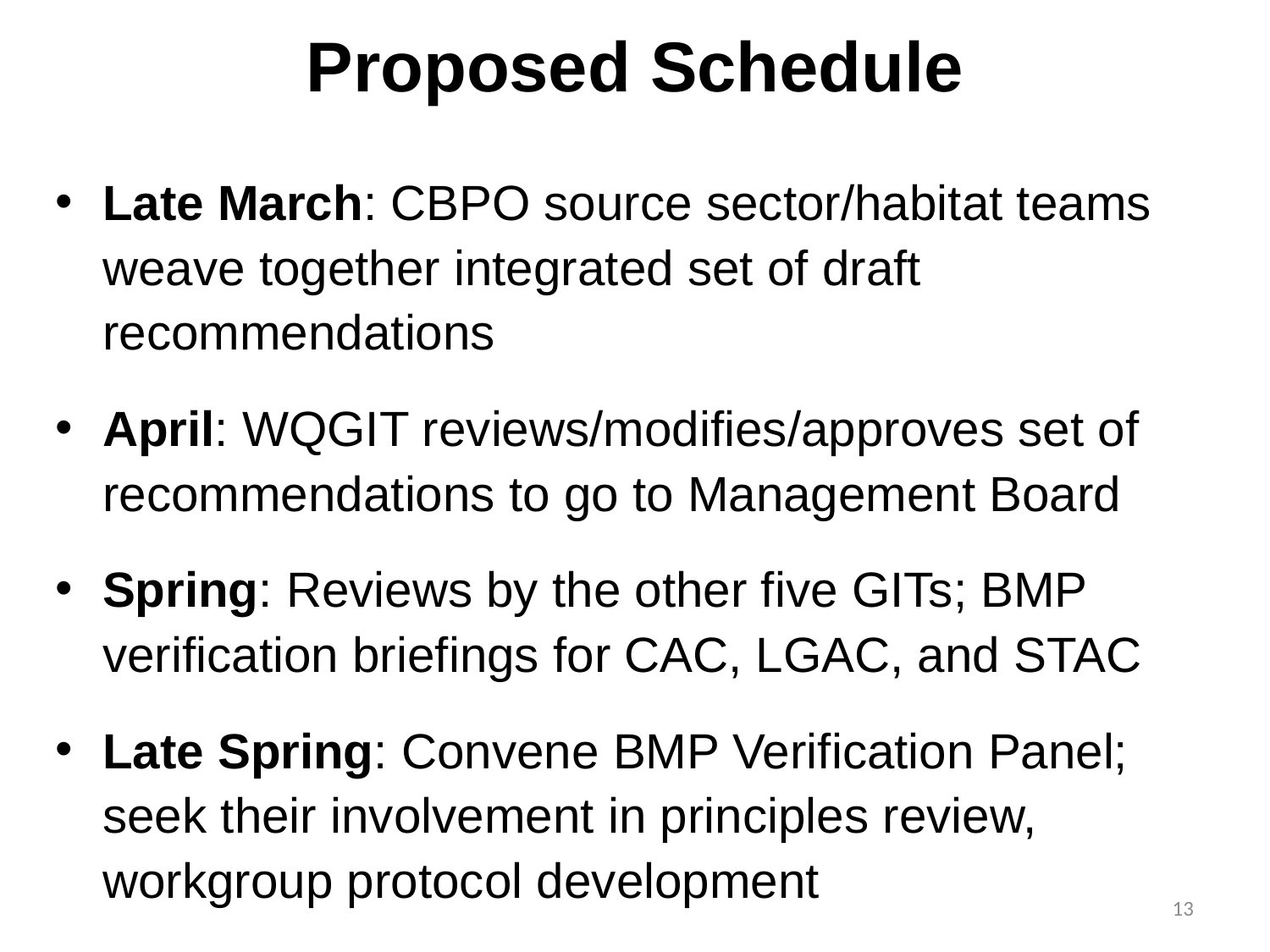

# Proposed Schedule
Late March: CBPO source sector/habitat teams weave together integrated set of draft recommendations
April: WQGIT reviews/modifies/approves set of recommendations to go to Management Board
Spring: Reviews by the other five GITs; BMP verification briefings for CAC, LGAC, and STAC
Late Spring: Convene BMP Verification Panel; seek their involvement in principles review, workgroup protocol development

13